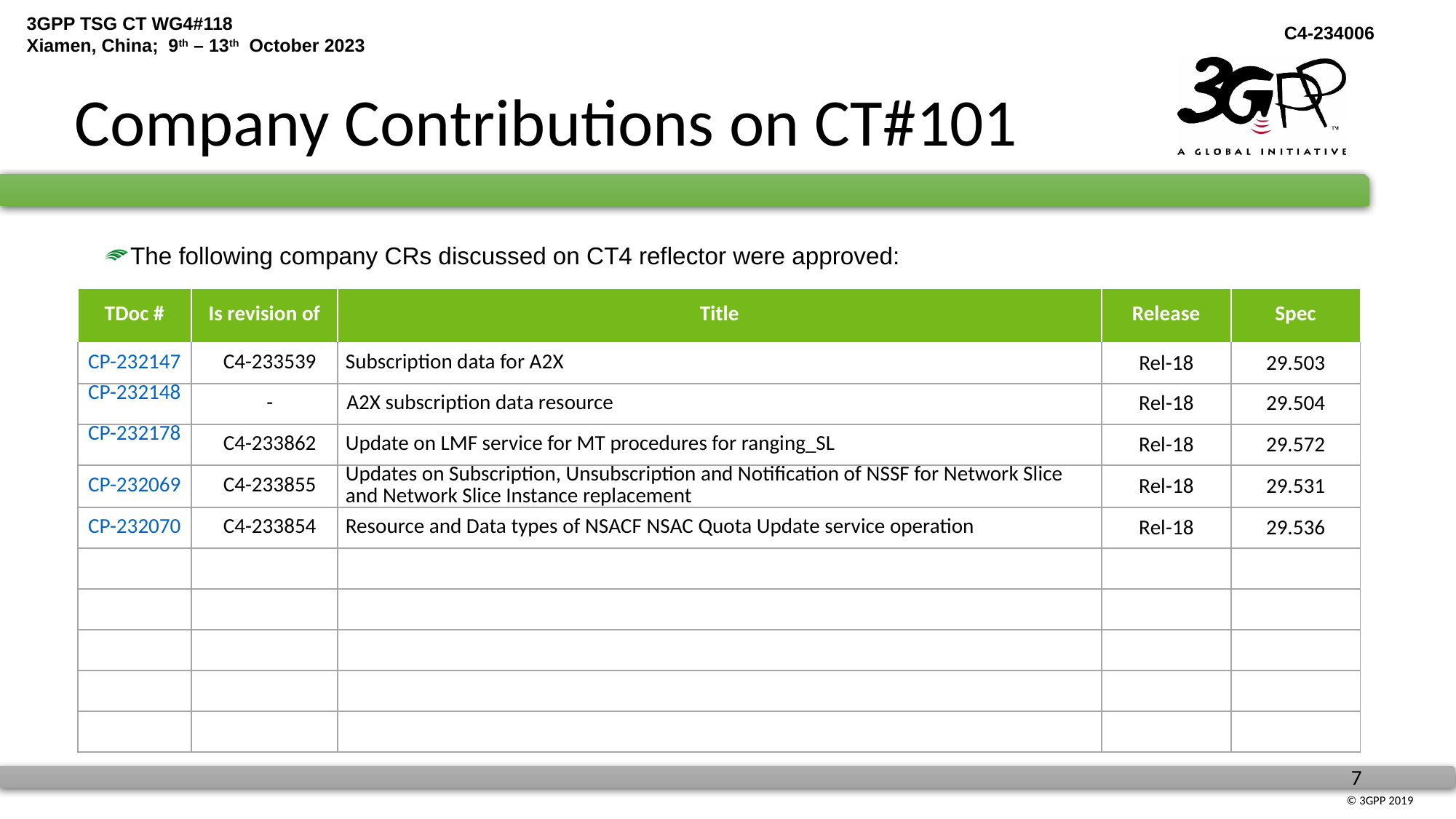

# Company Contributions on CT#101
The following company CRs discussed on CT4 reflector were approved:

| TDoc # | Is revision of | Title | Release | Spec |
| --- | --- | --- | --- | --- |
| CP-232147 | C4-233539 | Subscription data for A2X | Rel-18 | 29.503 |
| CP-232148 | - | A2X subscription data resource | Rel-18 | 29.504 |
| CP-232178 | C4-233862 | Update on LMF service for MT procedures for ranging\_SL | Rel-18 | 29.572 |
| CP-232069 | C4-233855 | Updates on Subscription, Unsubscription and Notification of NSSF for Network Slice and Network Slice Instance replacement | Rel-18 | 29.531 |
| CP-232070 | C4-233854 | Resource and Data types of NSACF NSAC Quota Update service operation | Rel-18 | 29.536 |
|  |  |  |  |  |
|  |  |  |  |  |
|  |  |  |  |  |
|  |  |  |  |  |
|  |  |  |  |  |